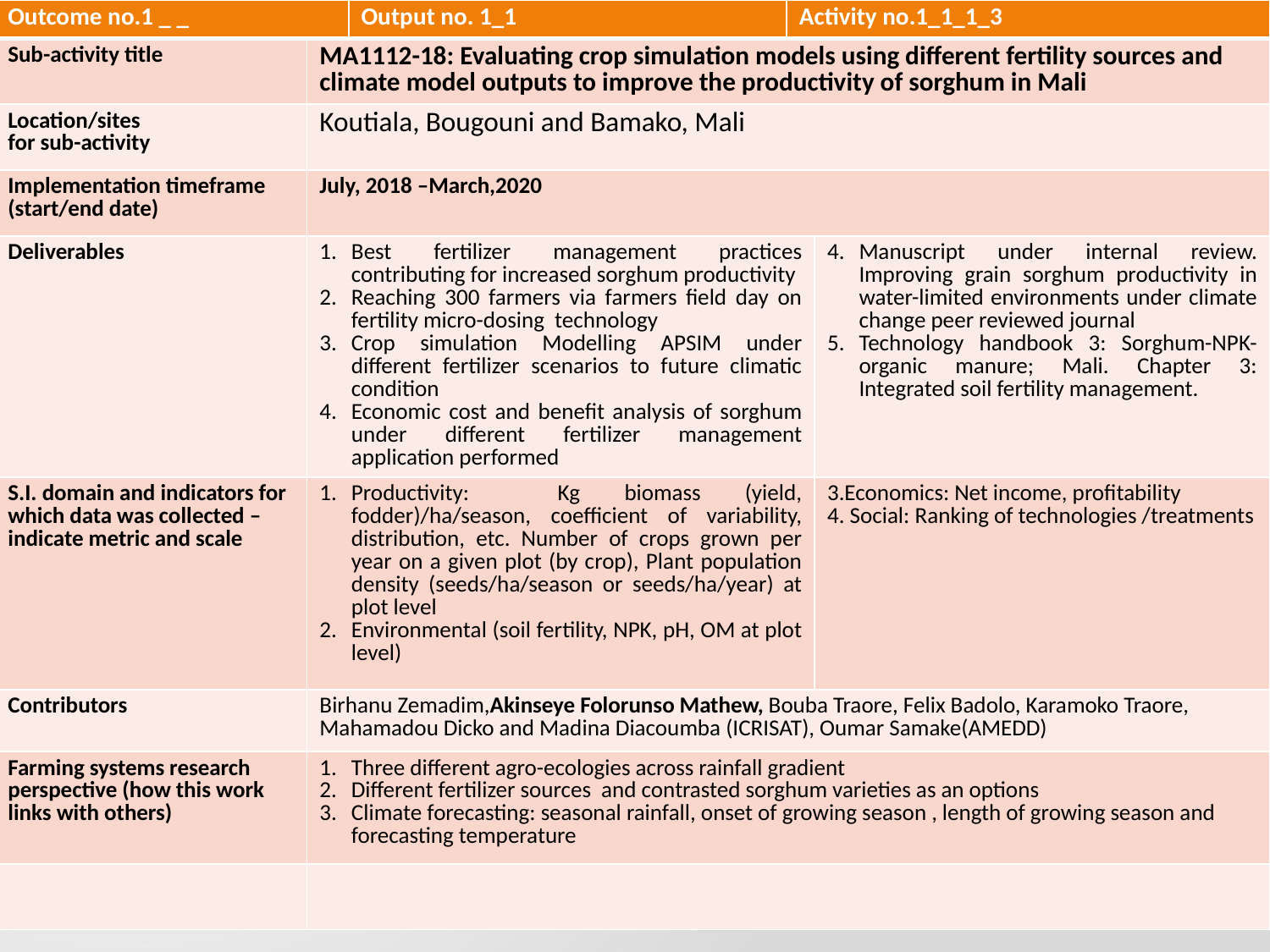

| Outcome no.1 \_ \_ |  | Output no. 1\_1 | Activity no.1\_1\_1\_3 |  |
| --- | --- | --- | --- | --- |
| Sub-activity title | MA1112-18: Evaluating crop simulation models using different fertility sources and climate model outputs to improve the productivity of sorghum in Mali |  |  |  |
| Location/sites for sub-activity | Koutiala, Bougouni and Bamako, Mali |  |  |  |
| Implementation timeframe (start/end date) | July, 2018 –March,2020 |  |  |  |
| Deliverables | Best fertilizer management practices contributing for increased sorghum productivity Reaching 300 farmers via farmers field day on fertility micro-dosing technology Crop simulation Modelling APSIM under different fertilizer scenarios to future climatic condition Economic cost and benefit analysis of sorghum under different fertilizer management application performed |  |  | Manuscript under internal review. Improving grain sorghum productivity in water-limited environments under climate change peer reviewed journal Technology handbook 3: Sorghum-NPK-organic manure; Mali. Chapter 3: Integrated soil fertility management. |
| S.I. domain and indicators for which data was collected – indicate metric and scale | Productivity: Kg biomass (yield, fodder)/ha/season, coefficient of variability, distribution, etc. Number of crops grown per year on a given plot (by crop), Plant population density (seeds/ha/season or seeds/ha/year) at plot level Environmental (soil fertility, NPK, pH, OM at plot level) |  |  | 3.Economics: Net income, profitability 4. Social: Ranking of technologies /treatments |
| Contributors | Birhanu Zemadim,Akinseye Folorunso Mathew, Bouba Traore, Felix Badolo, Karamoko Traore, Mahamadou Dicko and Madina Diacoumba (ICRISAT), Oumar Samake(AMEDD) |  |  |  |
| Farming systems research perspective (how this work links with others) | Three different agro-ecologies across rainfall gradient Different fertilizer sources and contrasted sorghum varieties as an options Climate forecasting: seasonal rainfall, onset of growing season , length of growing season and forecasting temperature |  |  |  |
|  |  |  |  |  |